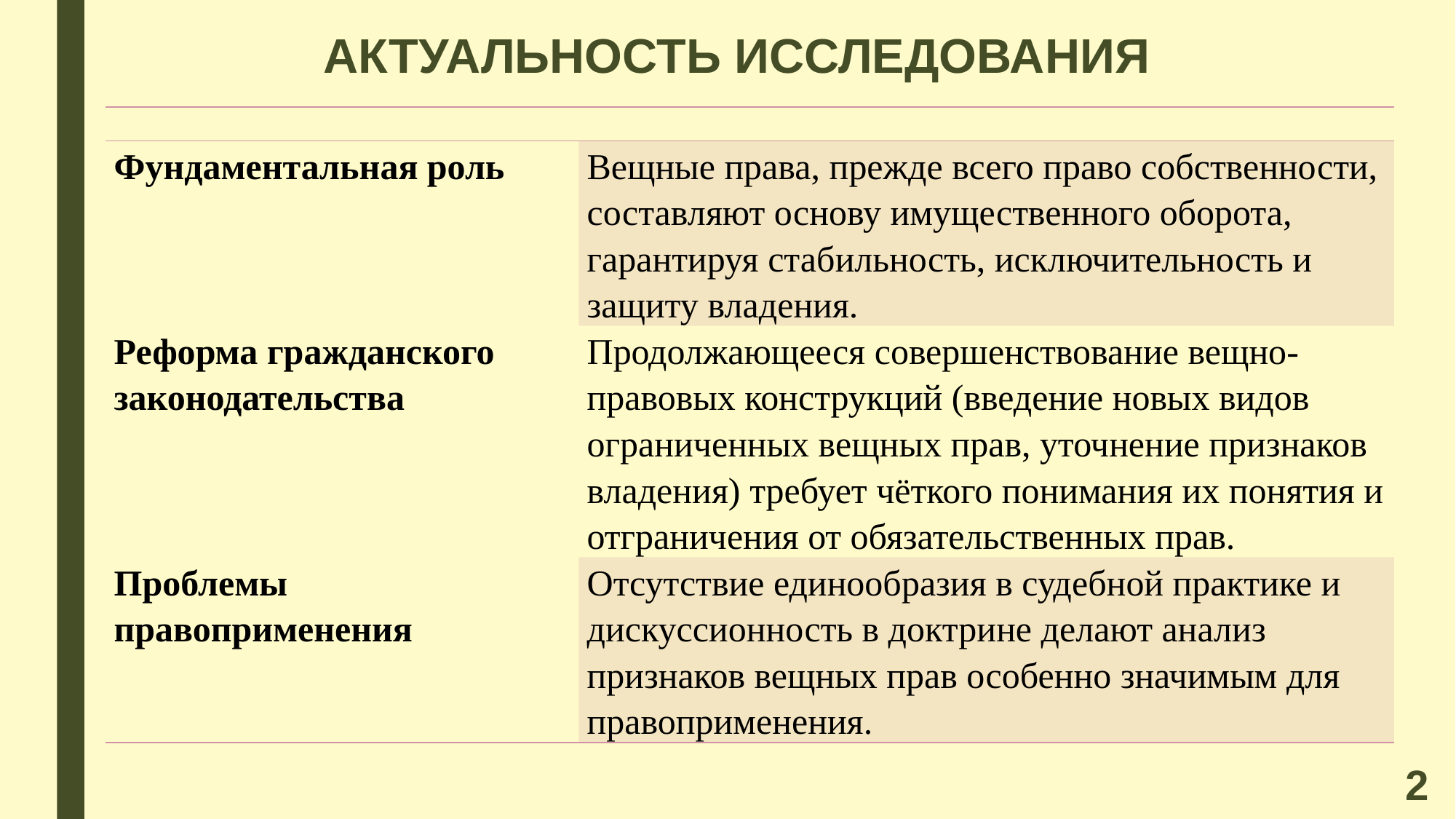

# АКТУАЛЬНОСТЬ ИССЛЕДОВАНИЯ
|  |  |
| --- | --- |
| Фундаментальная роль | Вещные права, прежде всего право собственности, составляют основу имущественного оборота, гарантируя стабильность, исключительность и защиту владения. |
| Реформа гражданского законодательства | Продолжающееся совершенствование вещно-правовых конструкций (введение новых видов ограниченных вещных прав, уточнение признаков владения) требует чёткого понимания их понятия и отграничения от обязательственных прав. |
| Проблемы правоприменения | Отсутствие единообразия в судебной практике и дискуссионность в доктрине делают анализ признаков вещных прав особенно значимым для правоприменения. |
2